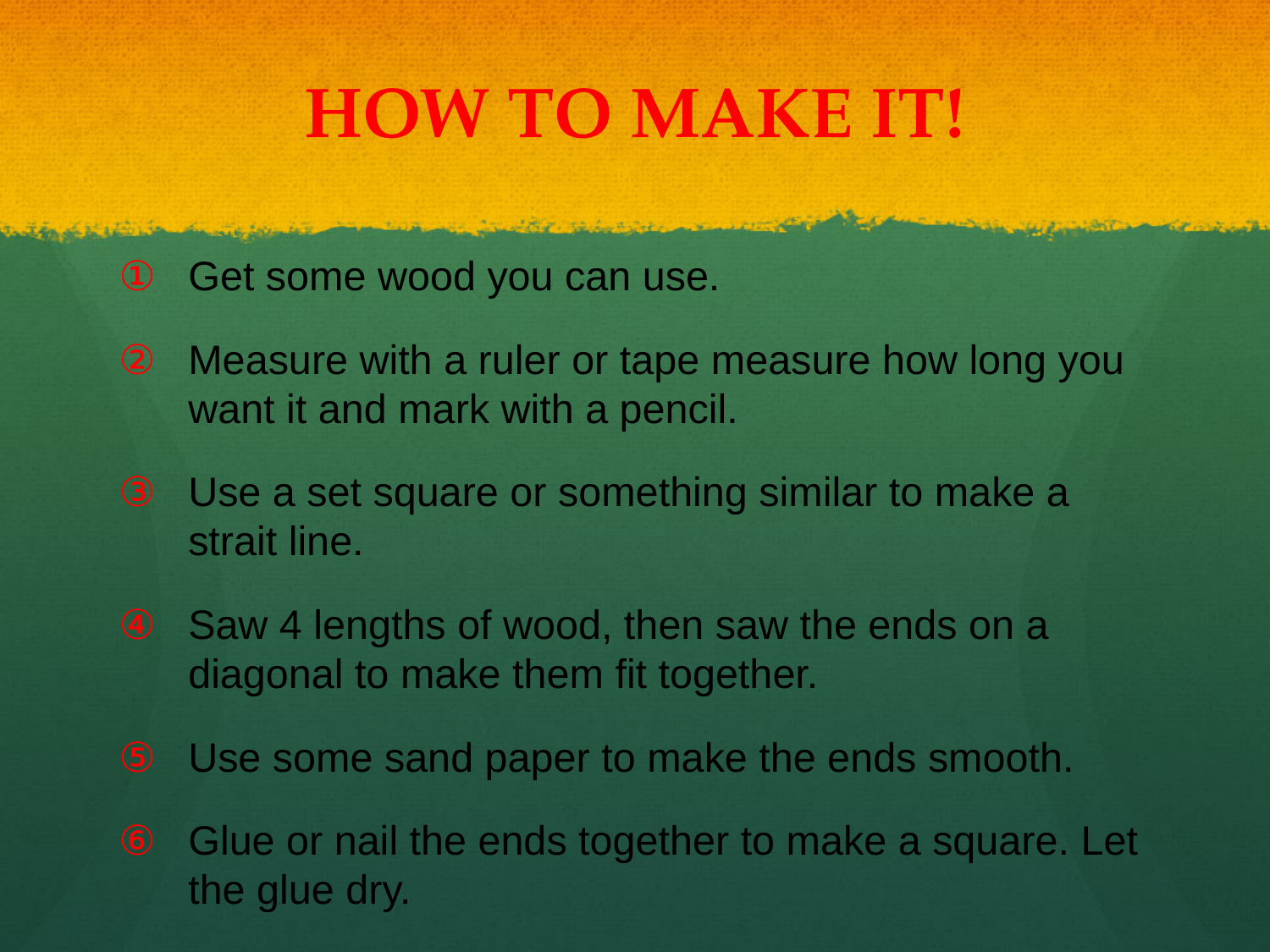

# HOW TO MAKE IT!
Get some wood you can use.
Measure with a ruler or tape measure how long you want it and mark with a pencil.
Use a set square or something similar to make a strait line.
Saw 4 lengths of wood, then saw the ends on a diagonal to make them fit together.
Use some sand paper to make the ends smooth.
Glue or nail the ends together to make a square. Let the glue dry.